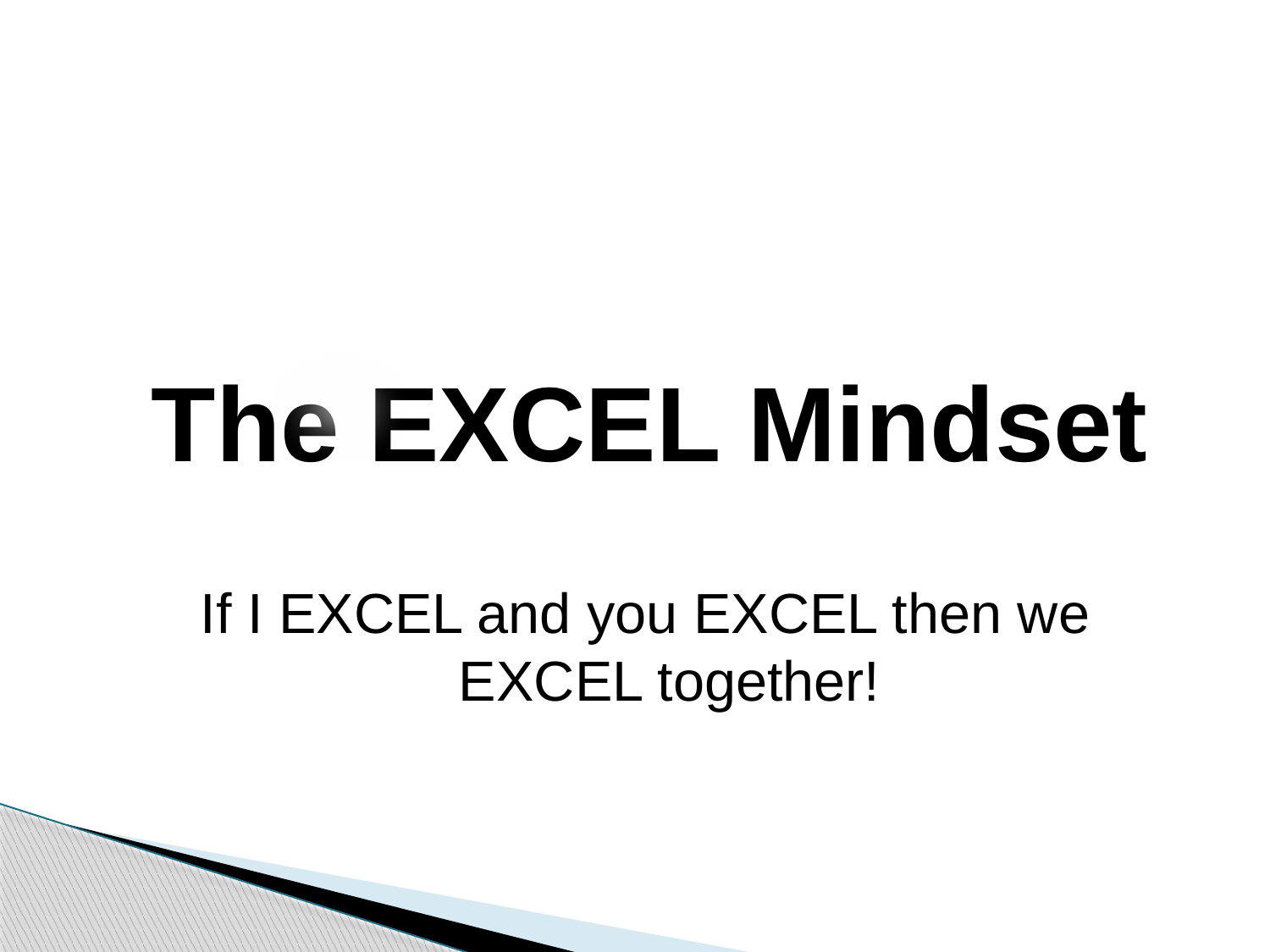

The EXCEL Mindset
If I EXCEL and you EXCEL then we EXCEL together!